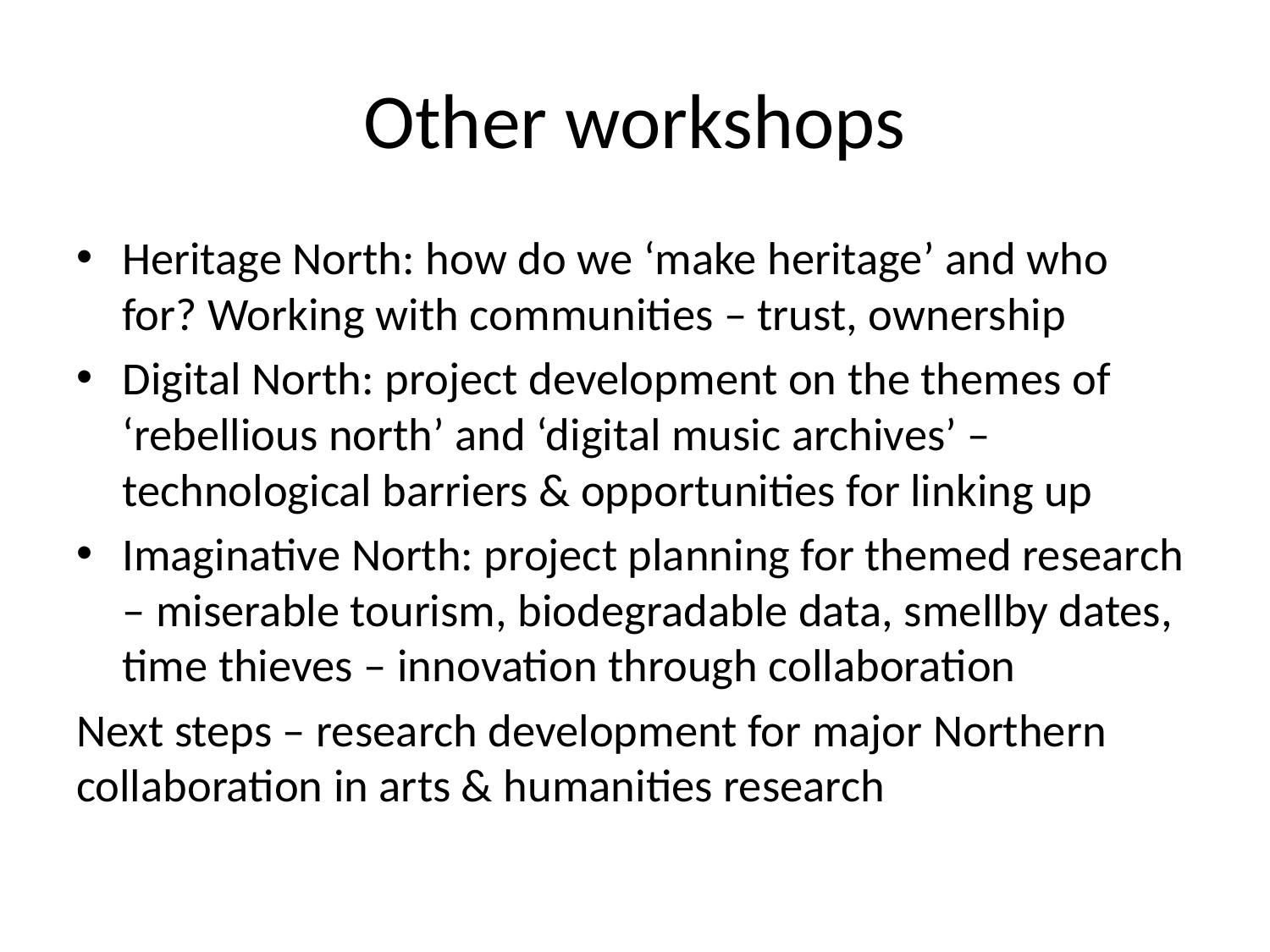

# Other workshops
Heritage North: how do we ‘make heritage’ and who for? Working with communities – trust, ownership
Digital North: project development on the themes of ‘rebellious north’ and ‘digital music archives’ – technological barriers & opportunities for linking up
Imaginative North: project planning for themed research – miserable tourism, biodegradable data, smellby dates, time thieves – innovation through collaboration
Next steps – research development for major Northern collaboration in arts & humanities research